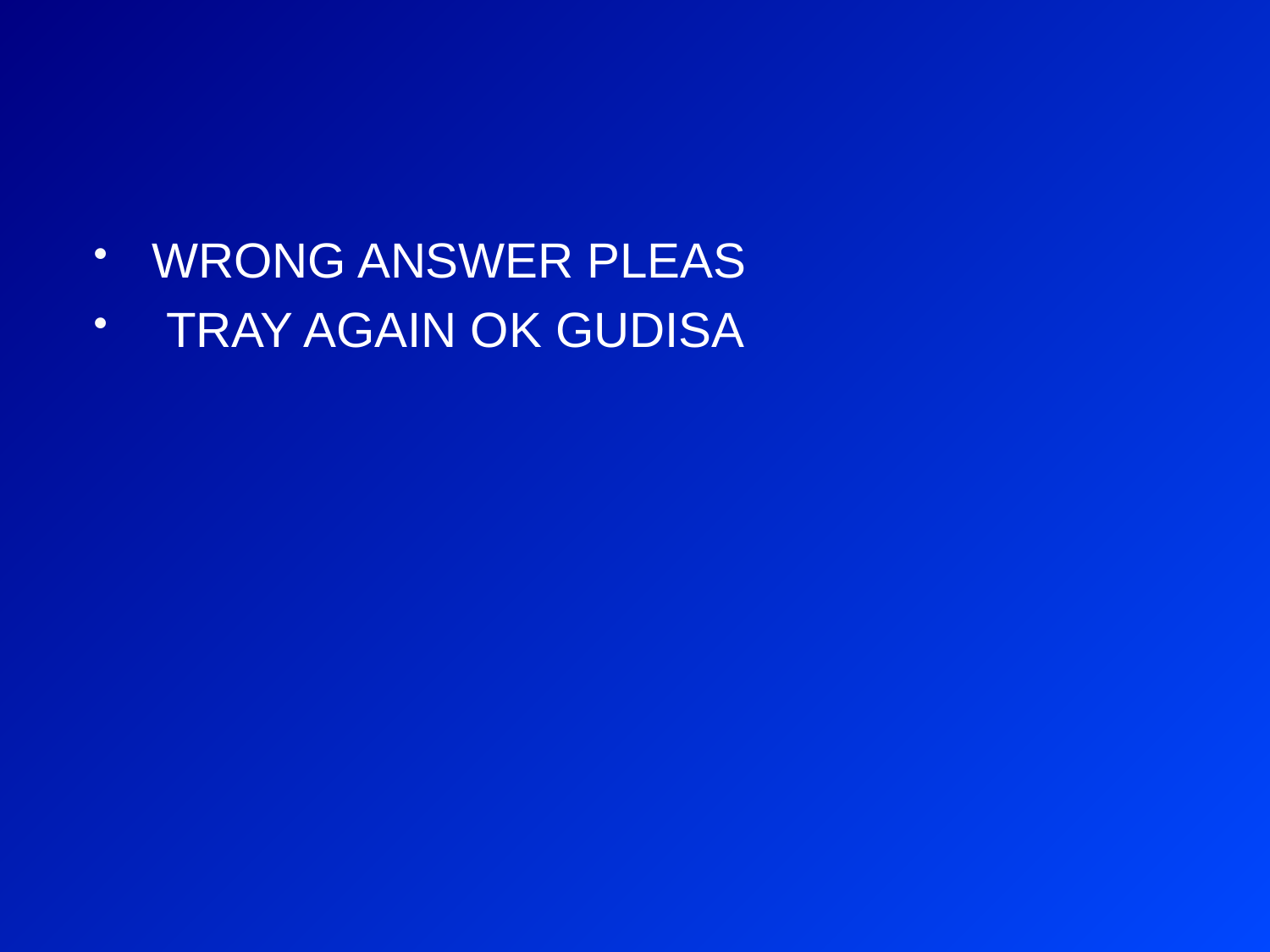

WRONG ANSWER PLEAS
 TRAY AGAIN OK GUDISA